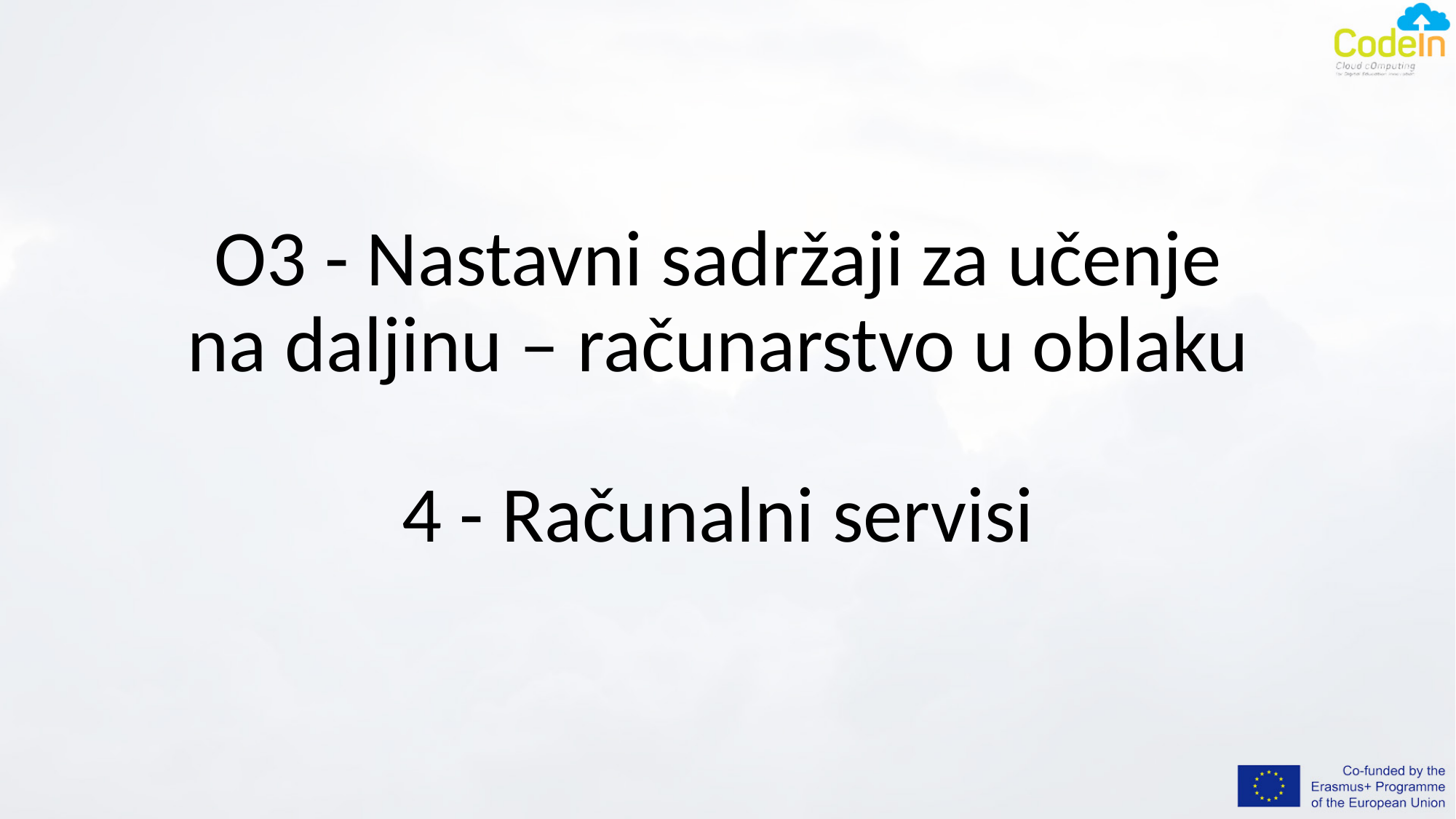

# O3 - Nastavni sadržaji za učenje na daljinu – računarstvo u oblaku 4 - Računalni servisi